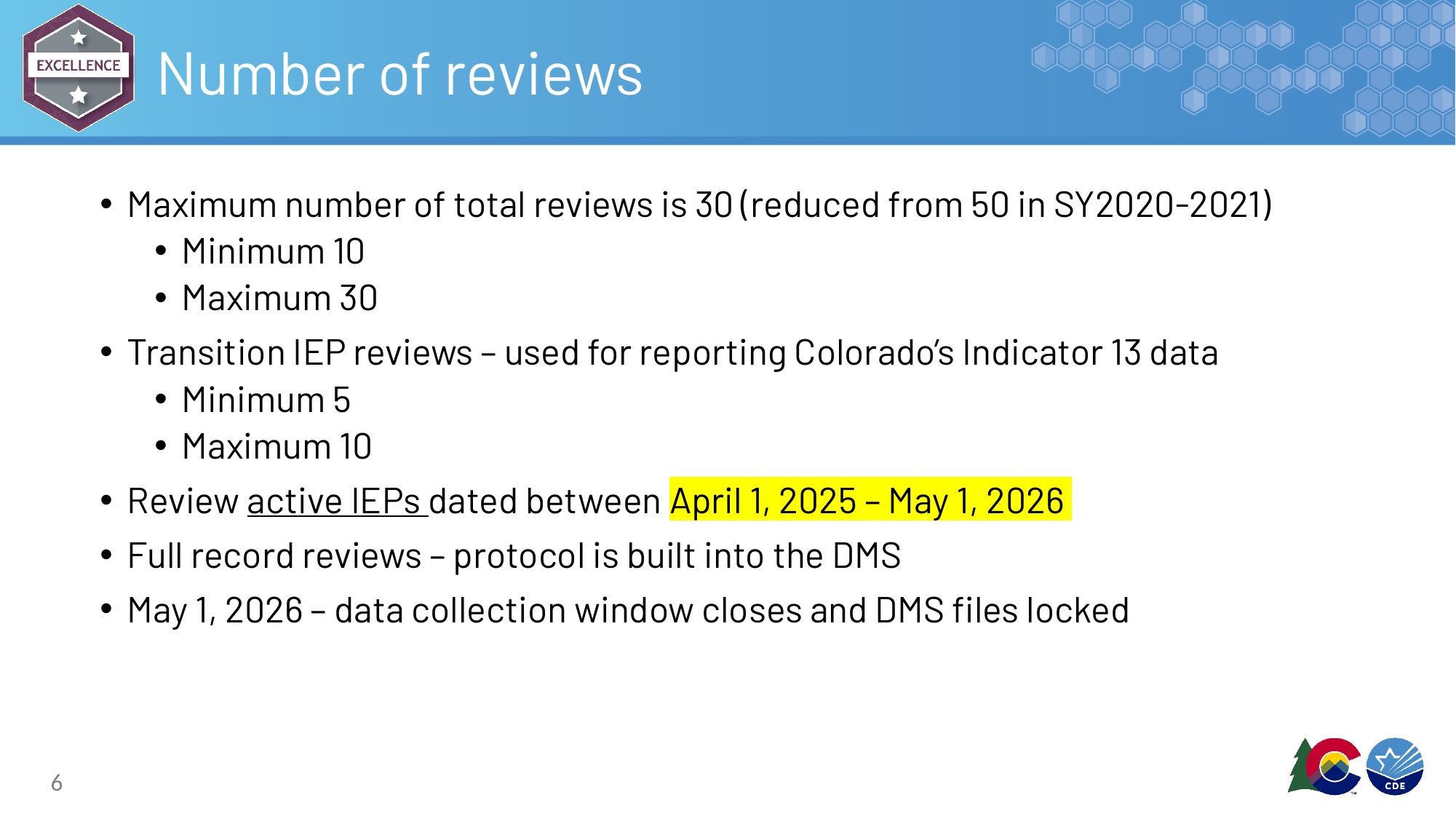

# Number of reviews
Maximum number of total reviews is 30 (reduced from 50 in SY2020-2021)
Minimum 10
Maximum 30
Transition IEP reviews – used for reporting Colorado’s Indicator 13 data
Minimum 5
Maximum 10
Review active IEPs dated between April 1, 2025 – May 1, 2026
Full record reviews – protocol is built into the DMS
May 1, 2026 – data collection window closes and DMS files locked

6